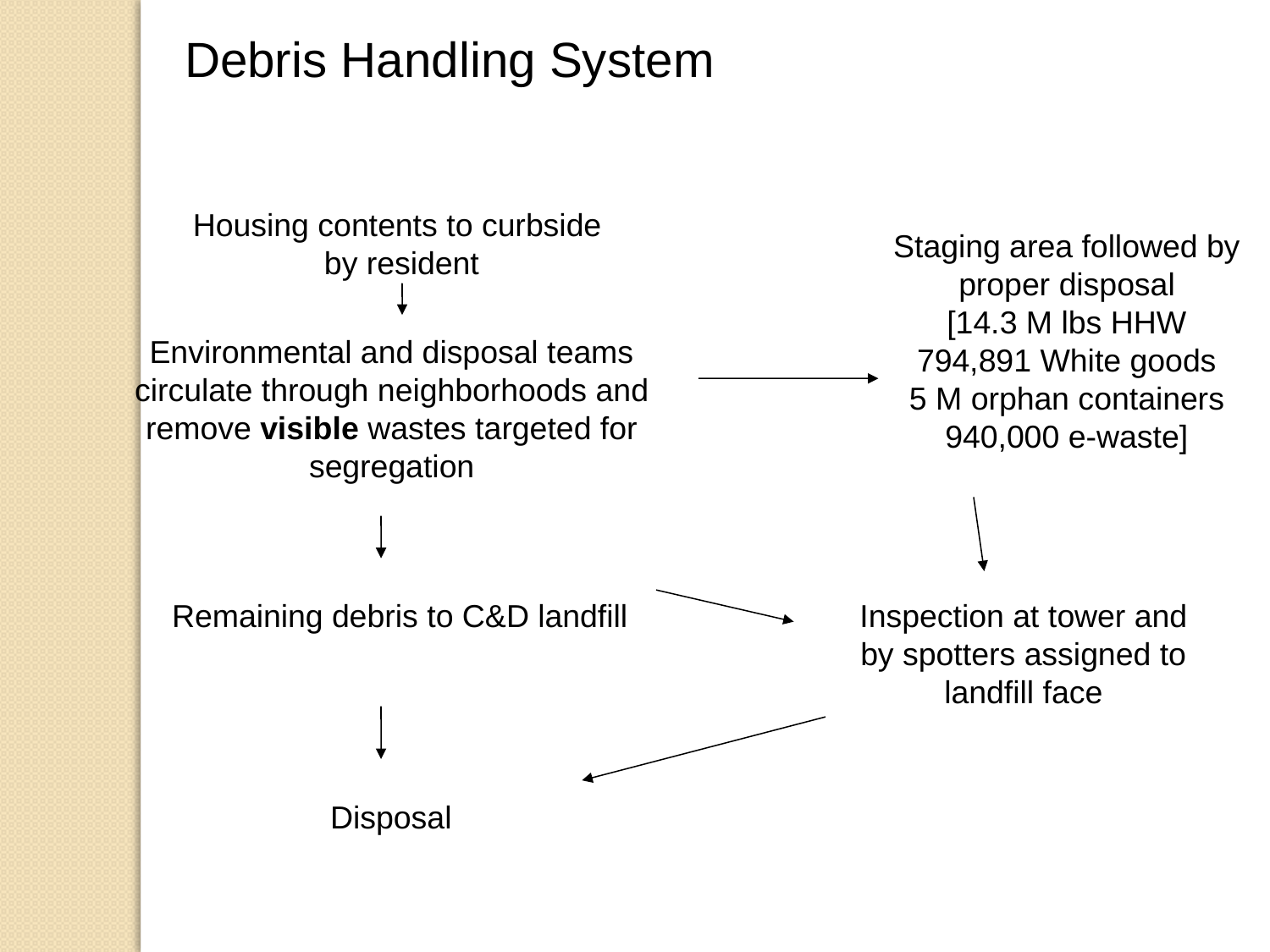

Debris Handling System
Housing contents to curbside
 by resident
Staging area followed by
proper disposal
[14.3 M lbs HHW
794,891 White goods
5 M orphan containers
940,000 e-waste]

Environmental and disposal teams circulate through neighborhoods and remove visible wastes targeted for
segregation

Remaining debris to C&D landfill

Inspection at tower and
by spotters assigned to
landfill face

Disposal